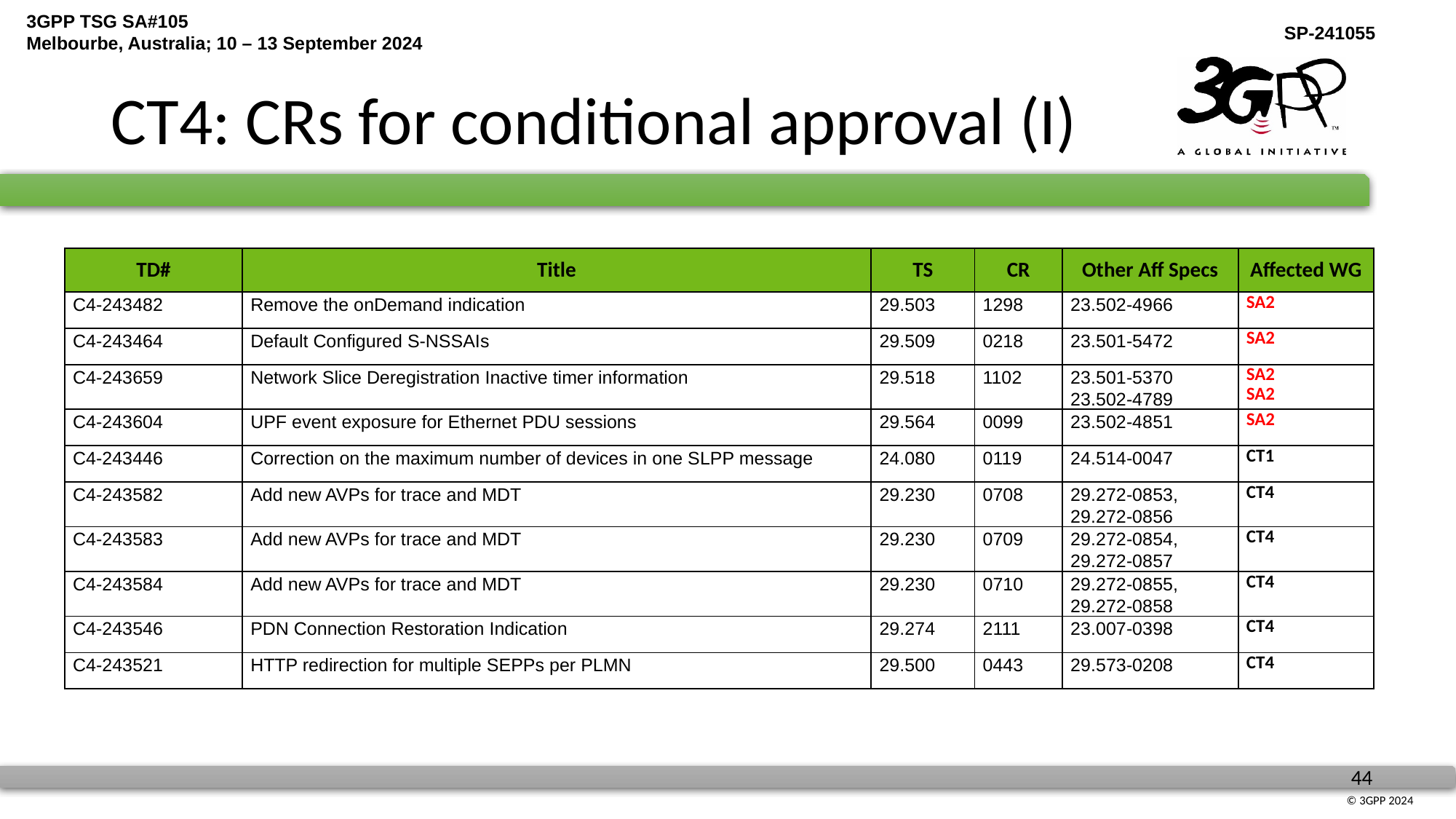

# CT4: CRs for conditional approval (I)
| TD# | Title | TS | CR | Other Aff Specs | Affected WG |
| --- | --- | --- | --- | --- | --- |
| C4-243482 | Remove the onDemand indication | 29.503 | 1298 | 23.502-4966 | SA2 |
| C4-243464 | Default Configured S-NSSAIs | 29.509 | 0218 | 23.501-5472 | SA2 |
| C4-243659 | Network Slice Deregistration Inactive timer information | 29.518 | 1102 | 23.501-5370 23.502-4789 | SA2 SA2 |
| C4-243604 | UPF event exposure for Ethernet PDU sessions | 29.564 | 0099 | 23.502-4851 | SA2 |
| C4-243446 | Correction on the maximum number of devices in one SLPP message | 24.080 | 0119 | 24.514-0047 | CT1 |
| C4-243582 | Add new AVPs for trace and MDT | 29.230 | 0708 | 29.272-0853, 29.272-0856 | CT4 |
| C4-243583 | Add new AVPs for trace and MDT | 29.230 | 0709 | 29.272-0854, 29.272-0857 | CT4 |
| C4-243584 | Add new AVPs for trace and MDT | 29.230 | 0710 | 29.272-0855, 29.272-0858 | CT4 |
| C4-243546 | PDN Connection Restoration Indication | 29.274 | 2111 | 23.007-0398 | CT4 |
| C4-243521 | HTTP redirection for multiple SEPPs per PLMN | 29.500 | 0443 | 29.573-0208 | CT4 |